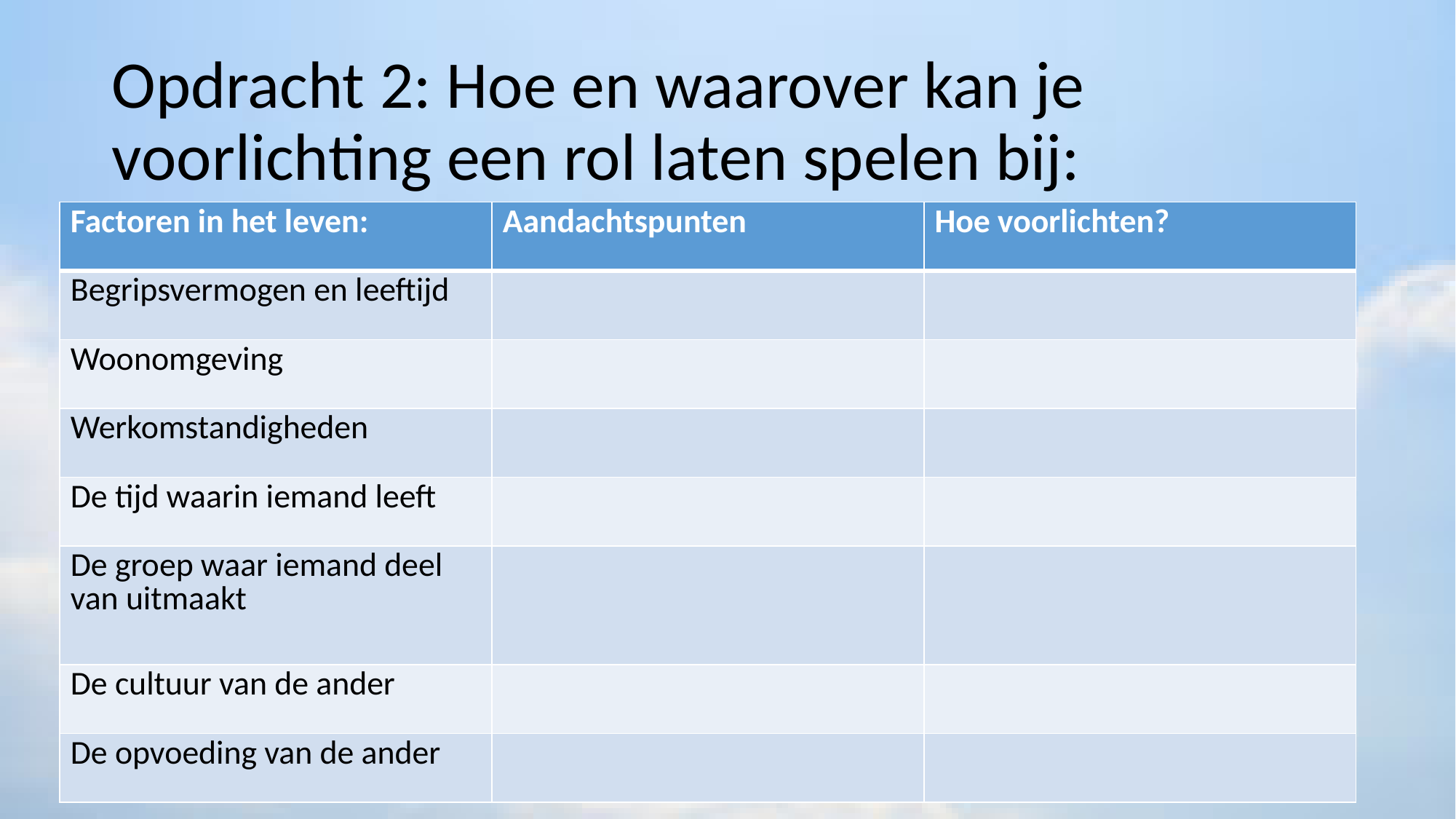

# Opdracht 2: Hoe en waarover kan je voorlichting een rol laten spelen bij:
| Factoren in het leven: | Aandachtspunten | Hoe voorlichten? |
| --- | --- | --- |
| Begripsvermogen en leeftijd |  |  |
| Woonomgeving |  |  |
| Werkomstandigheden |  |  |
| De tijd waarin iemand leeft |  |  |
| De groep waar iemand deel van uitmaakt |  |  |
| De cultuur van de ander |  |  |
| De opvoeding van de ander |  |  |